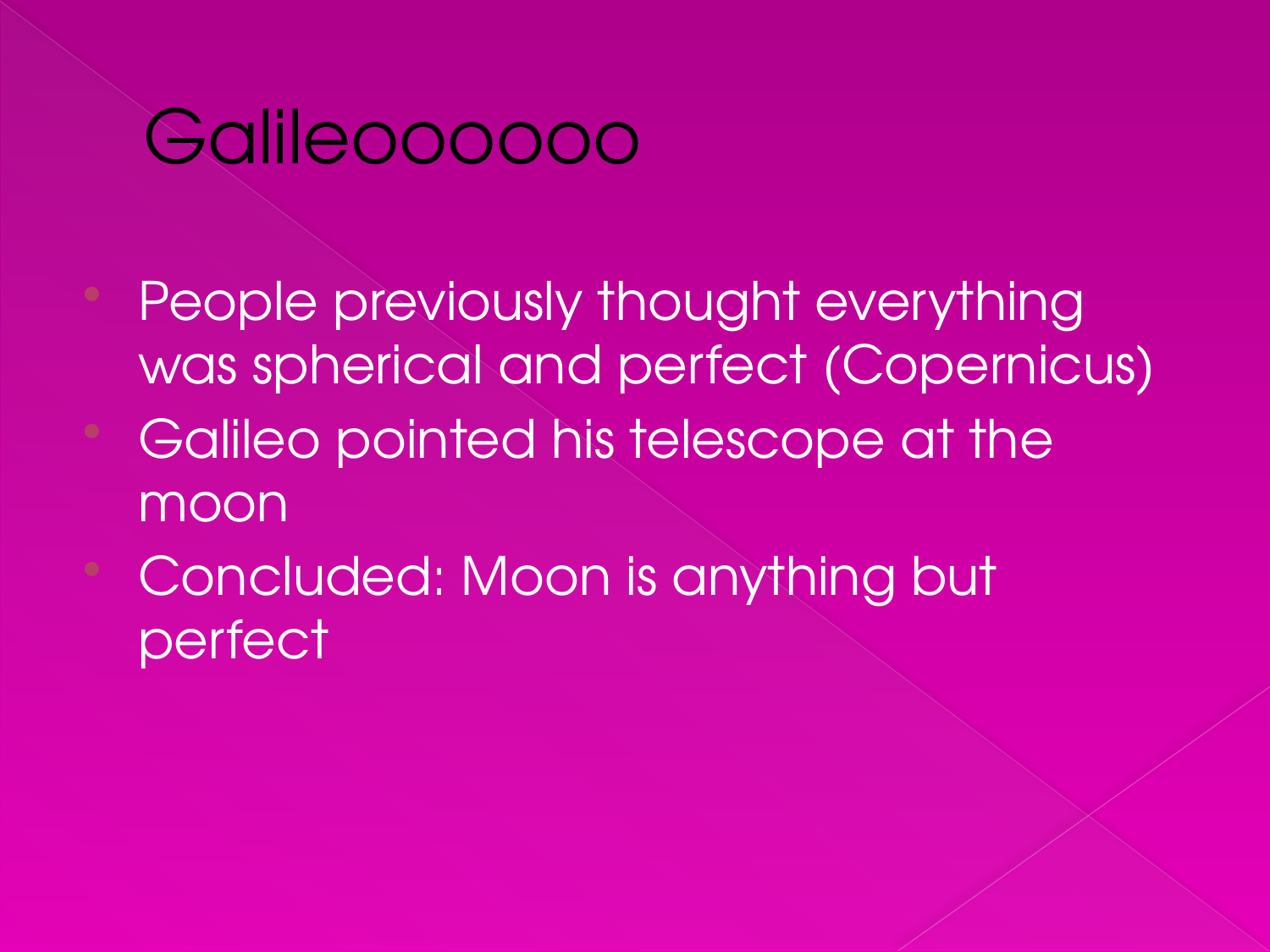

# Galileoooooo
People previously thought everything was spherical and perfect (Copernicus)
Galileo pointed his telescope at the moon
Concluded: Moon is anything but perfect